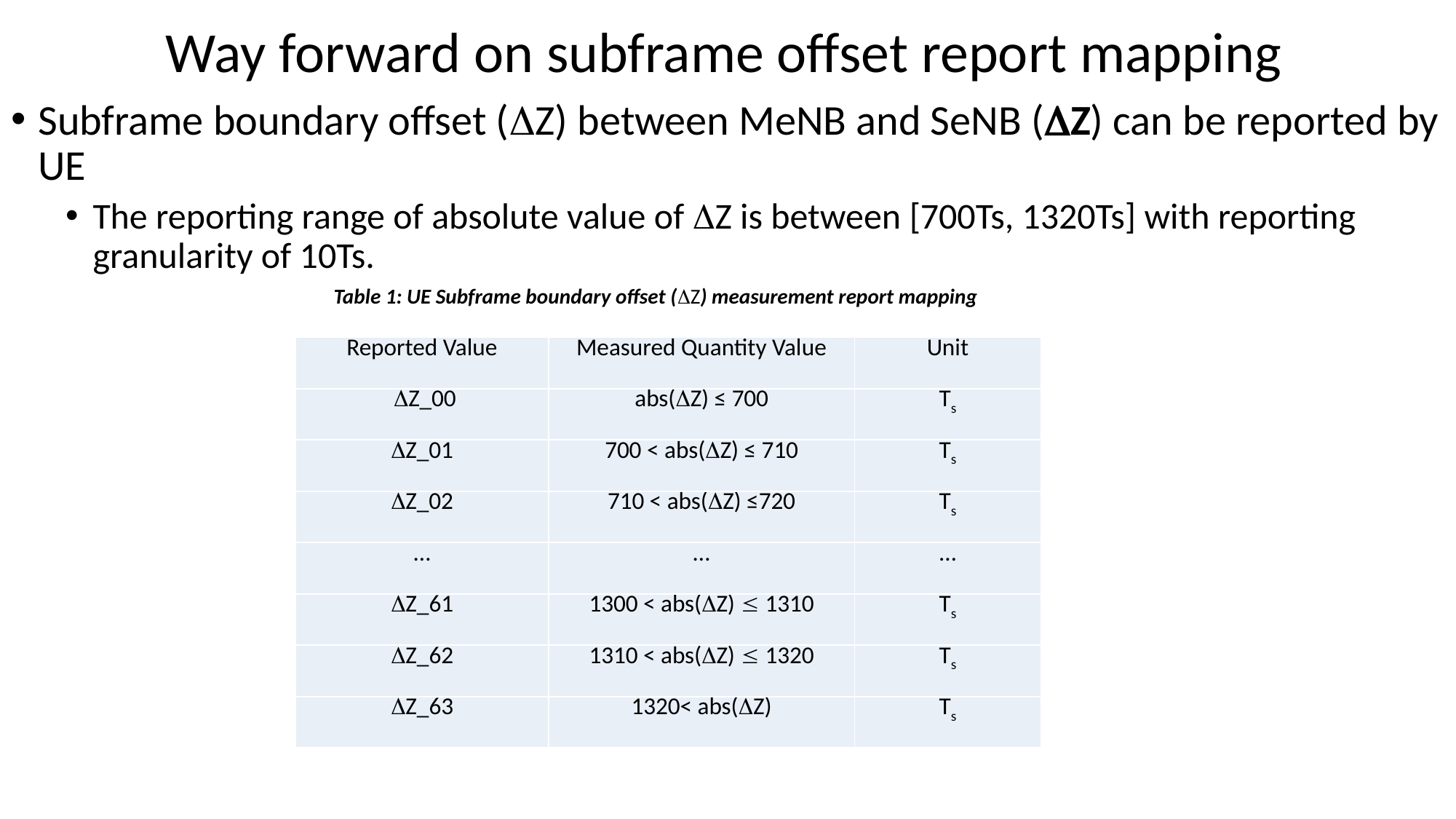

# Way forward on subframe offset report mapping
Subframe boundary offset (ΔZ) between MeNB and SeNB (ΔZ) can be reported by UE
The reporting range of absolute value of ΔZ is between [700Ts, 1320Ts] with reporting granularity of 10Ts.
Table 1: UE Subframe boundary offset (ΔZ) measurement report mapping
| Reported Value | Measured Quantity Value | Unit |
| --- | --- | --- |
| ΔZ\_00 | abs(ΔZ) ≤ 700 | Ts |
| ΔZ\_01 | 700 < abs(ΔZ) ≤ 710 | Ts |
| ΔZ\_02 | 710 < abs(ΔZ) ≤720 | Ts |
| … | … | … |
| ΔZ\_61 | 1300 < abs(ΔZ) ≤ 1310 | Ts |
| ΔZ\_62 | 1310 < abs(ΔZ) ≤ 1320 | Ts |
| ΔZ\_63 | 1320< abs(ΔZ) | Ts |